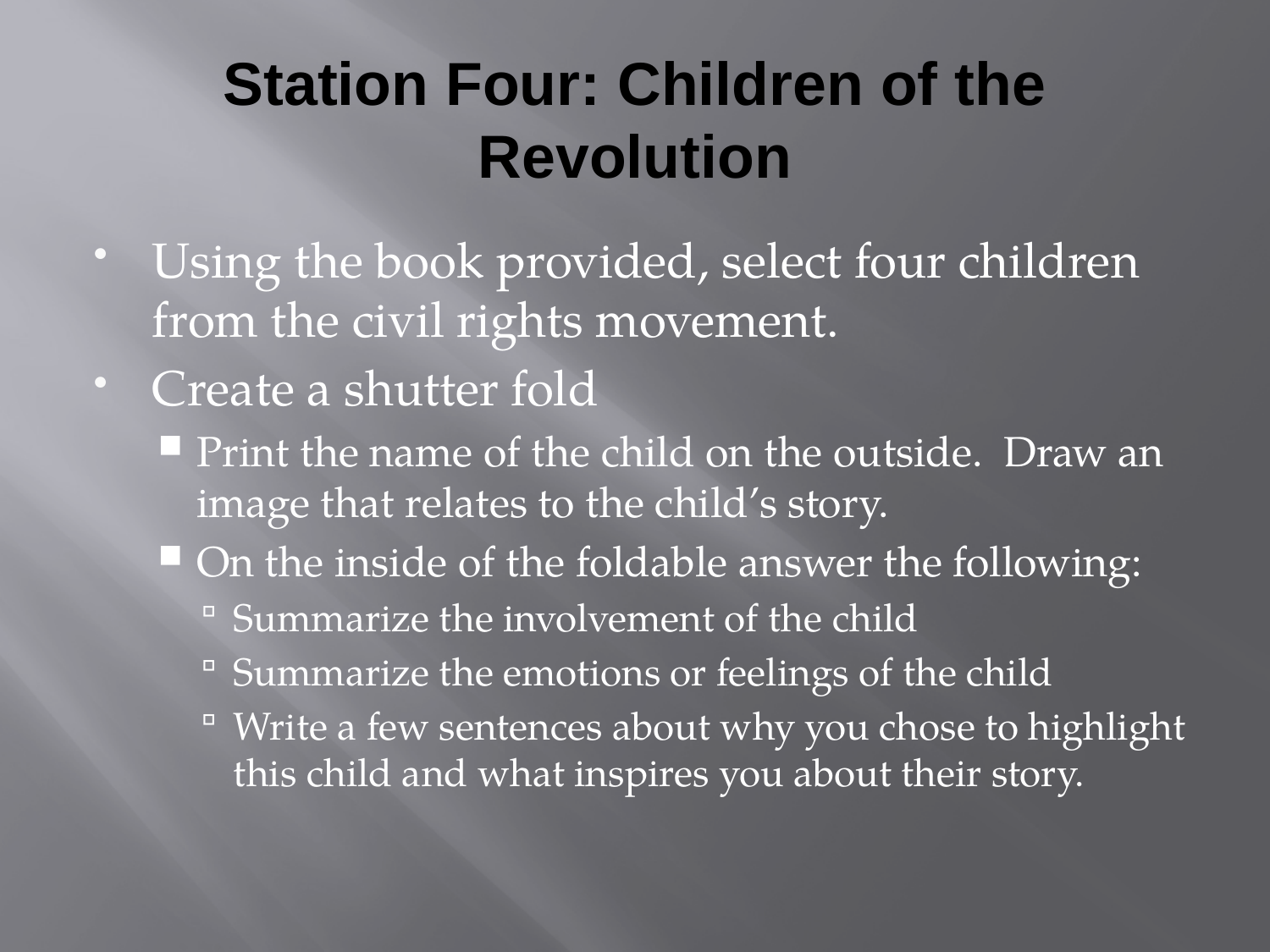

# Station Four: Children of the Revolution
Using the book provided, select four children from the civil rights movement.
Create a shutter fold
Print the name of the child on the outside.  Draw an image that relates to the child’s story.
On the inside of the foldable answer the following:
Summarize the involvement of the child
Summarize the emotions or feelings of the child
Write a few sentences about why you chose to highlight this child and what inspires you about their story.